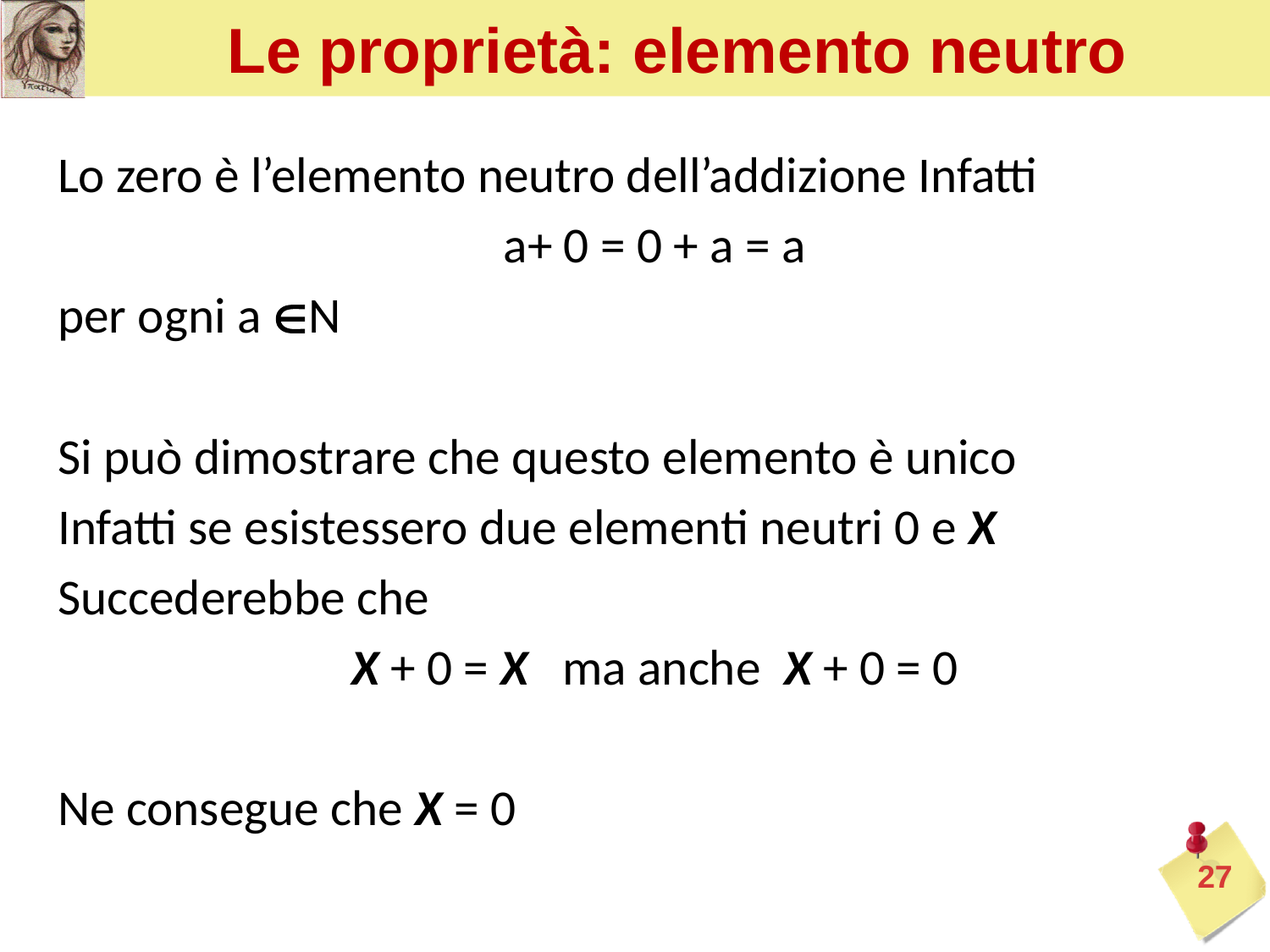

# Le proprietà: elemento neutro
Lo zero è l’elemento neutro dell’addizione Infatti
a+ 0 = 0 + a = a
per ogni a ∈N

Si può dimostrare che questo elemento è unico
Infatti se esistessero due elementi neutri 0 e X
Succederebbe che
X + 0 = X   ma anche  X + 0 = 0

Ne consegue che X = 0